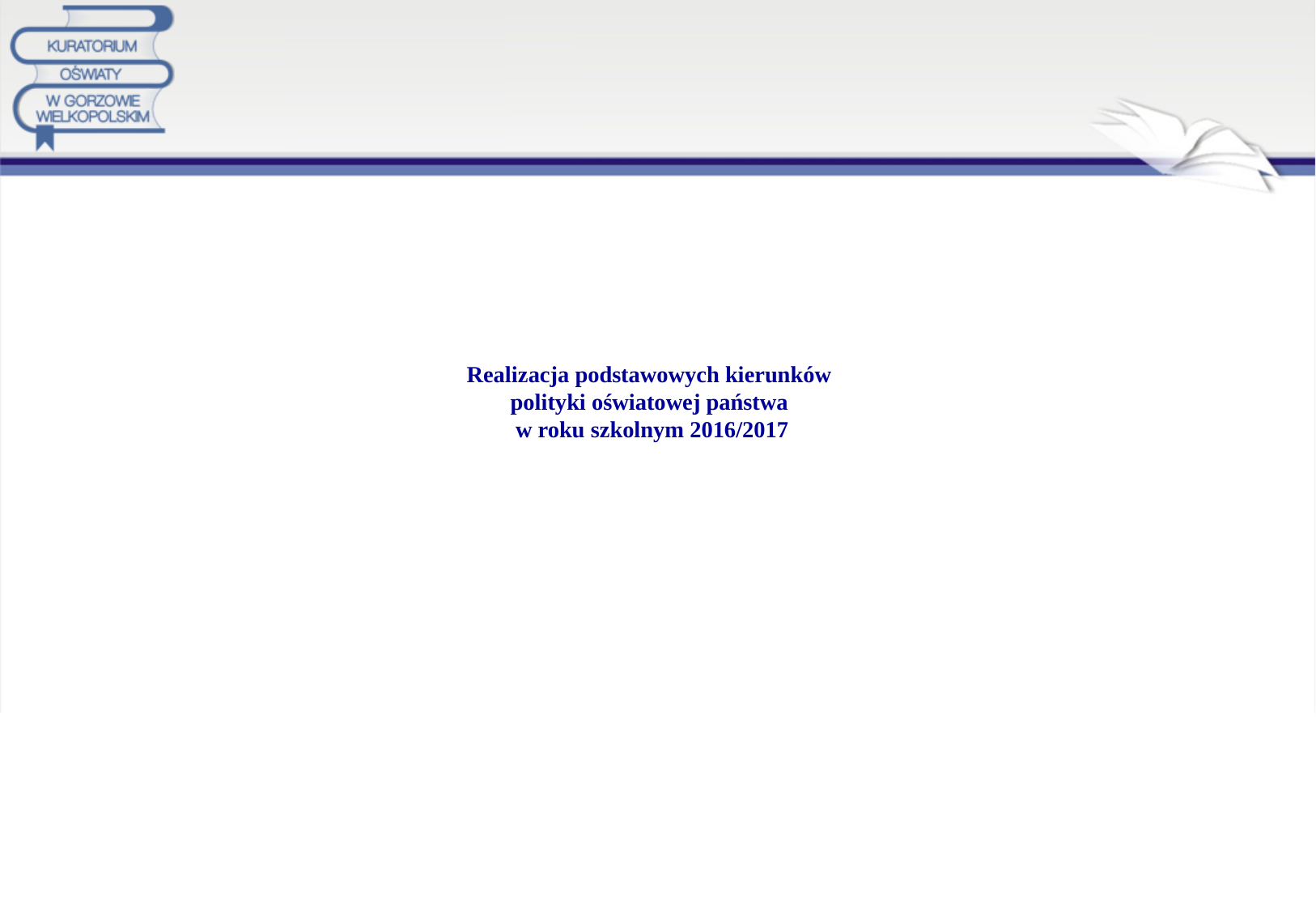

# Realizacja podstawowych kierunków polityki oświatowej państwa w roku szkolnym 2016/2017